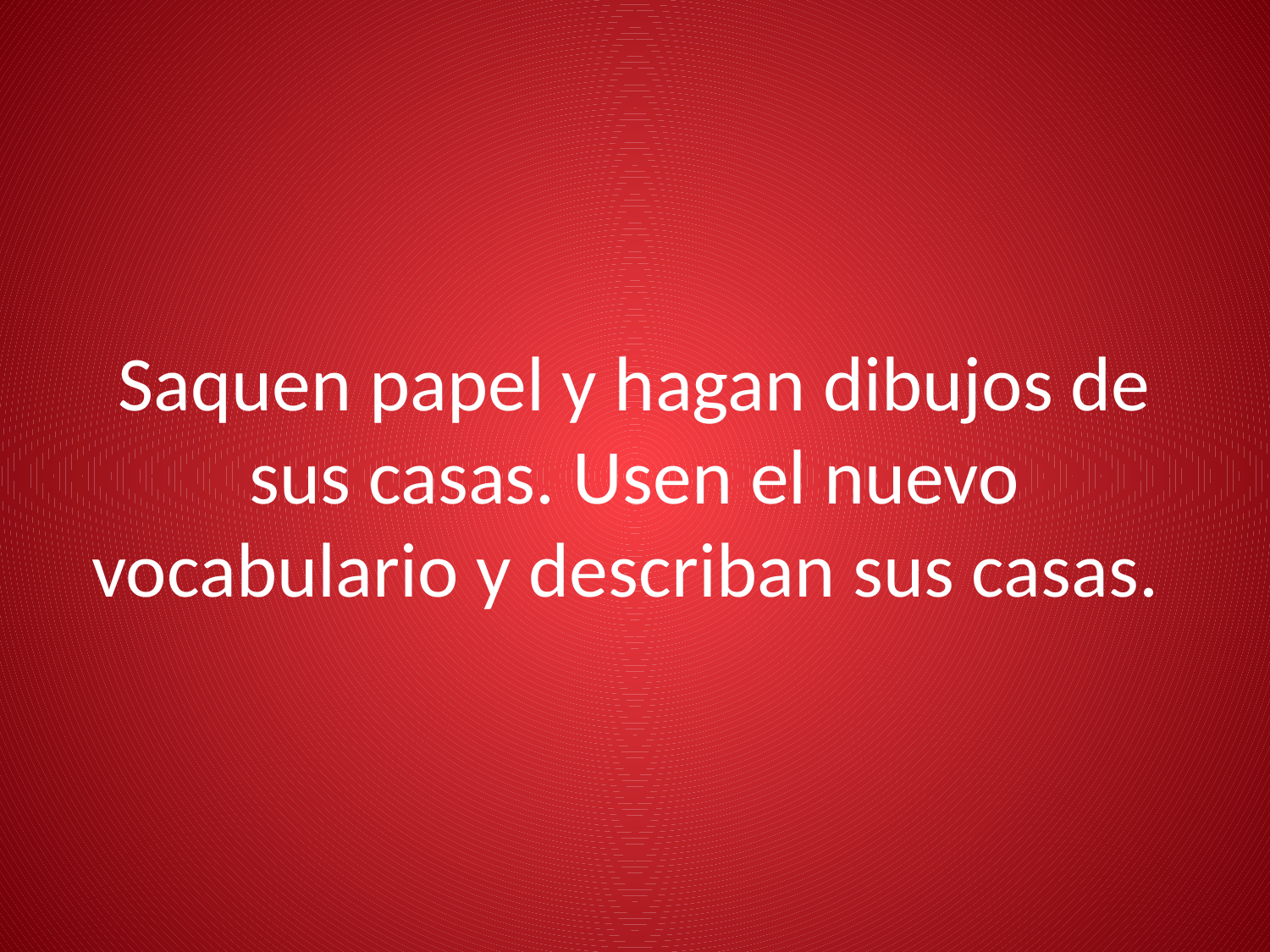

# Saquen papel y hagan dibujos de sus casas. Usen el nuevo vocabulario y describan sus casas.